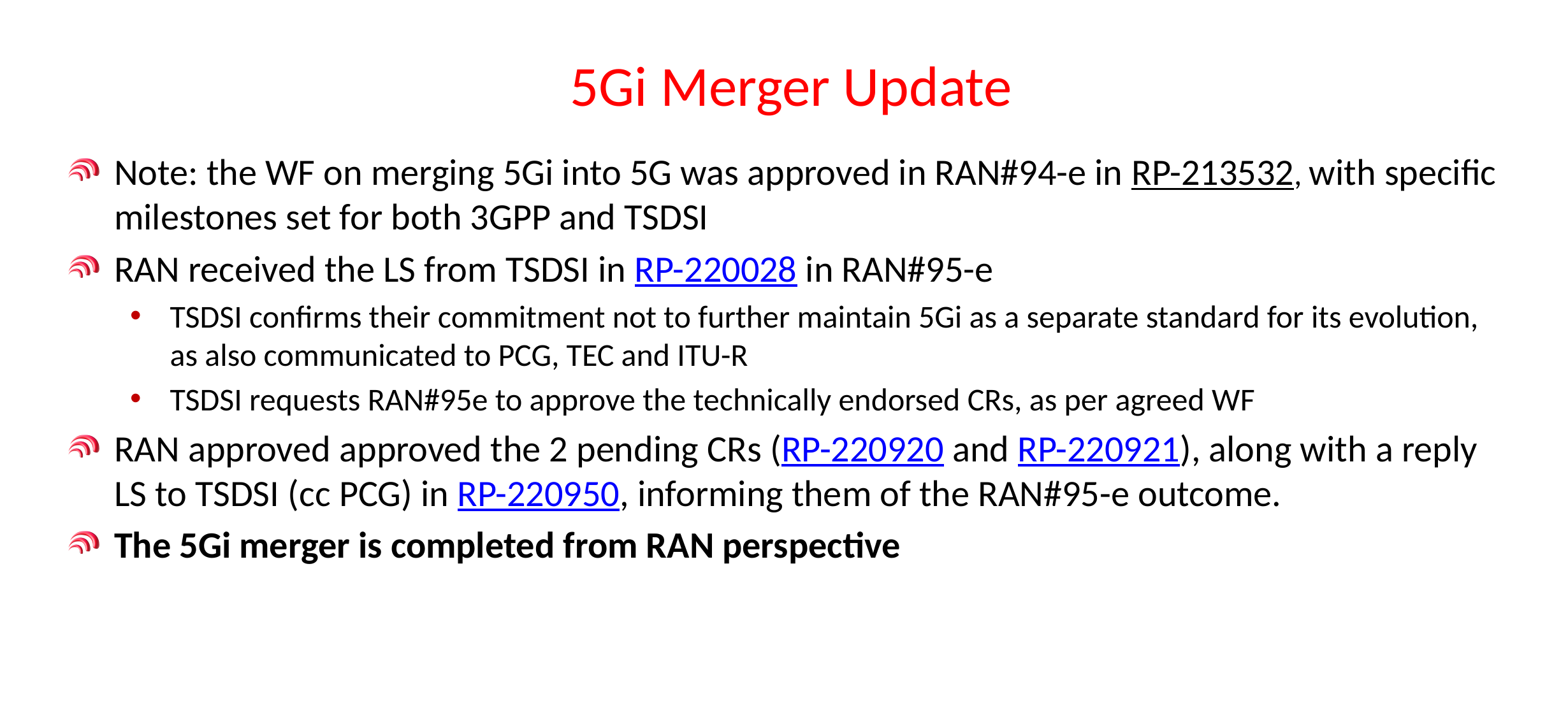

# 5Gi Merger Update
Note: the WF on merging 5Gi into 5G was approved in RAN#94-e in RP-213532, with specific milestones set for both 3GPP and TSDSI
RAN received the LS from TSDSI in RP-220028 in RAN#95-e
TSDSI confirms their commitment not to further maintain 5Gi as a separate standard for its evolution, as also communicated to PCG, TEC and ITU-R
TSDSI requests RAN#95e to approve the technically endorsed CRs, as per agreed WF
RAN approved approved the 2 pending CRs (RP-220920 and RP-220921), along with a reply LS to TSDSI (cc PCG) in RP-220950, informing them of the RAN#95-e outcome.
The 5Gi merger is completed from RAN perspective